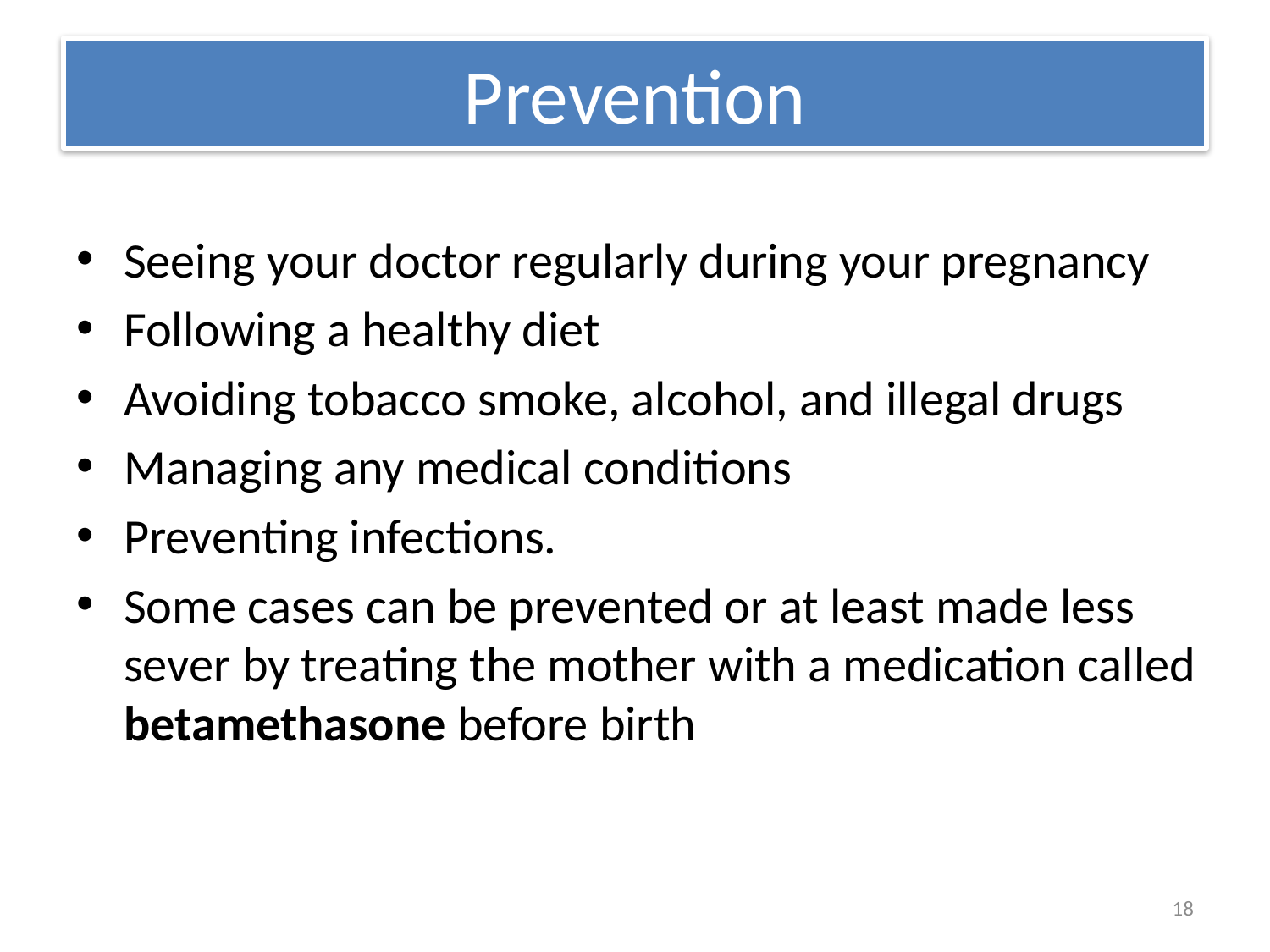

# Prevention
Seeing your doctor regularly during your pregnancy
Following a healthy diet
Avoiding tobacco smoke, alcohol, and illegal drugs
Managing any medical conditions
Preventing infections.
Some cases can be prevented or at least made less sever by treating the mother with a medication called betamethasone before birth

18